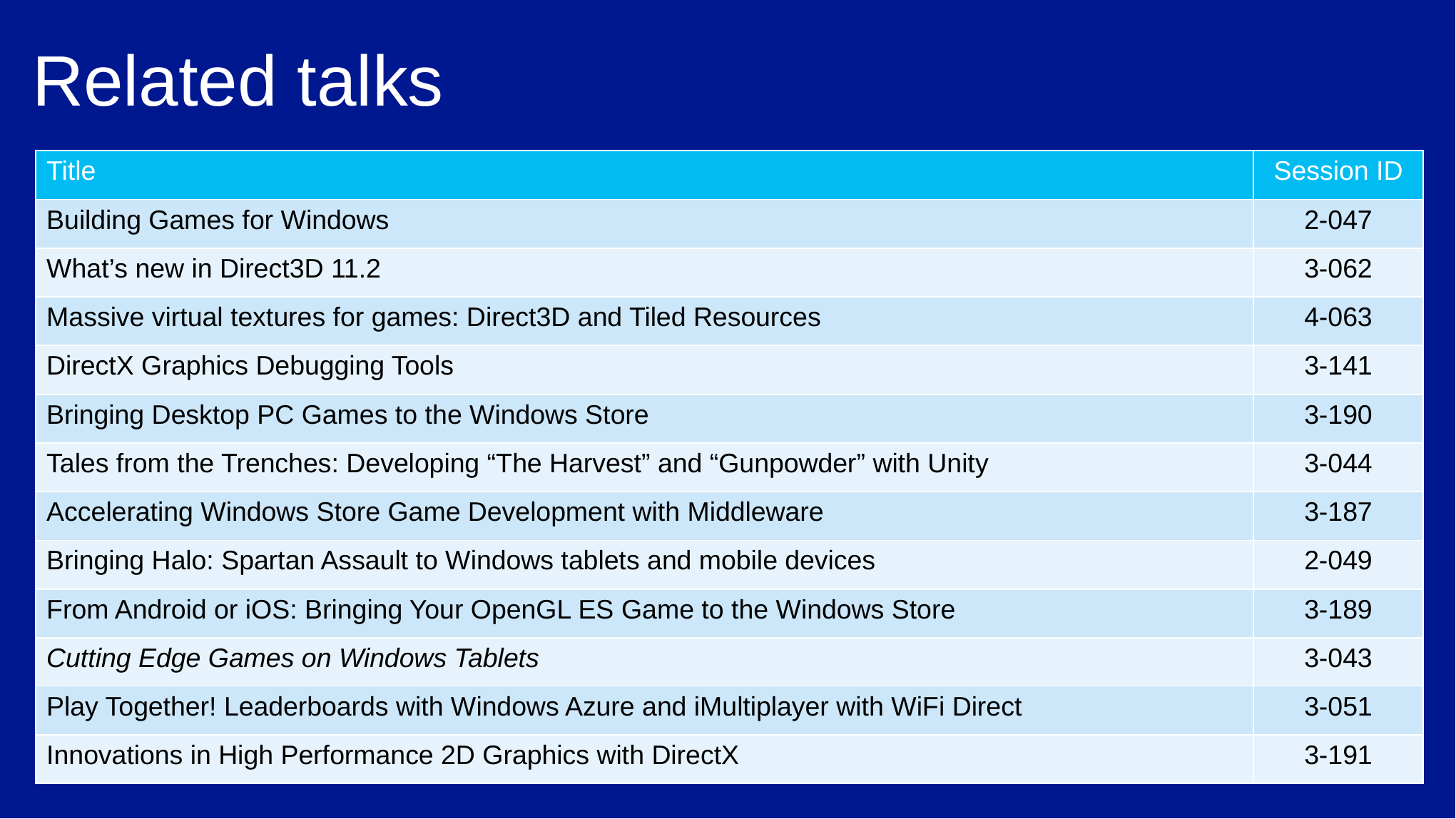

# Related talks
| Title | Session ID |
| --- | --- |
| Building Games for Windows | 2-047 |
| What’s new in Direct3D 11.2 | 3-062 |
| Massive virtual textures for games: Direct3D and Tiled Resources | 4-063 |
| DirectX Graphics Debugging Tools | 3-141 |
| Bringing Desktop PC Games to the Windows Store | 3-190 |
| Tales from the Trenches: Developing “The Harvest” and “Gunpowder” with Unity | 3-044 |
| Accelerating Windows Store Game Development with Middleware | 3-187 |
| Bringing Halo: Spartan Assault to Windows tablets and mobile devices | 2-049 |
| From Android or iOS: Bringing Your OpenGL ES Game to the Windows Store | 3-189 |
| Cutting Edge Games on Windows Tablets | 3-043 |
| Play Together! Leaderboards with Windows Azure and iMultiplayer with WiFi Direct | 3-051 |
| Innovations in High Performance 2D Graphics with DirectX | 3-191 |